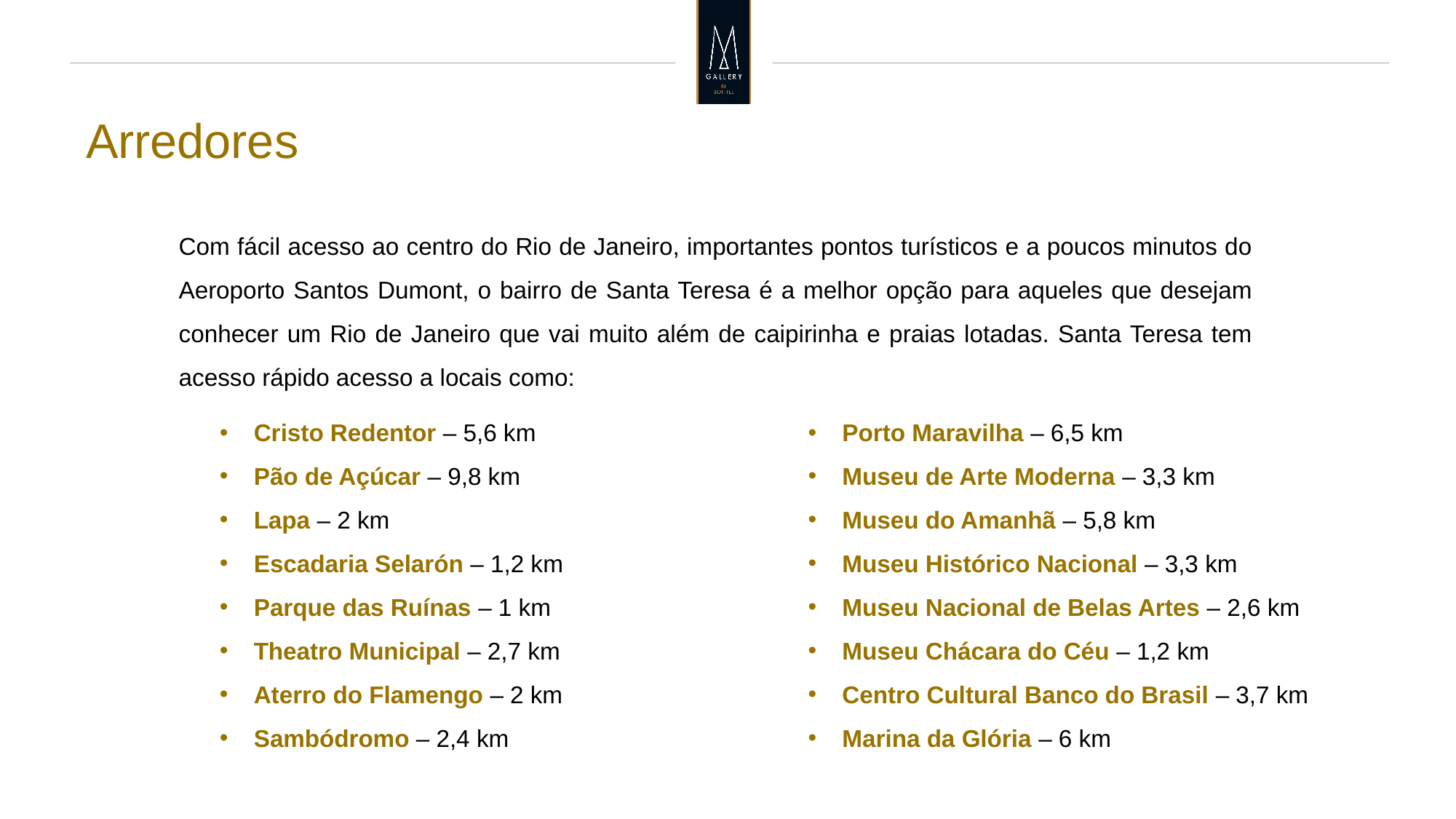

Arredores
Com fácil acesso ao centro do Rio de Janeiro, importantes pontos turísticos e a poucos minutos do Aeroporto Santos Dumont, o bairro de Santa Teresa é a melhor opção para aqueles que desejam conhecer um Rio de Janeiro que vai muito além de caipirinha e praias lotadas. Santa Teresa tem acesso rápido acesso a locais como:

Cristo Redentor – 5,6 km
Pão de Açúcar – 9,8 km
Lapa – 2 km
Escadaria Selarón – 1,2 km
Parque das Ruínas – 1 km
Theatro Municipal – 2,7 km
Aterro do Flamengo – 2 km
Sambódromo – 2,4 km

Porto Maravilha – 6,5 km
Museu de Arte Moderna – 3,3 km
Museu do Amanhã – 5,8 km
Museu Histórico Nacional – 3,3 km
Museu Nacional de Belas Artes – 2,6 km
Museu Chácara do Céu – 1,2 km
Centro Cultural Banco do Brasil – 3,7 km
Marina da Glória – 6 km